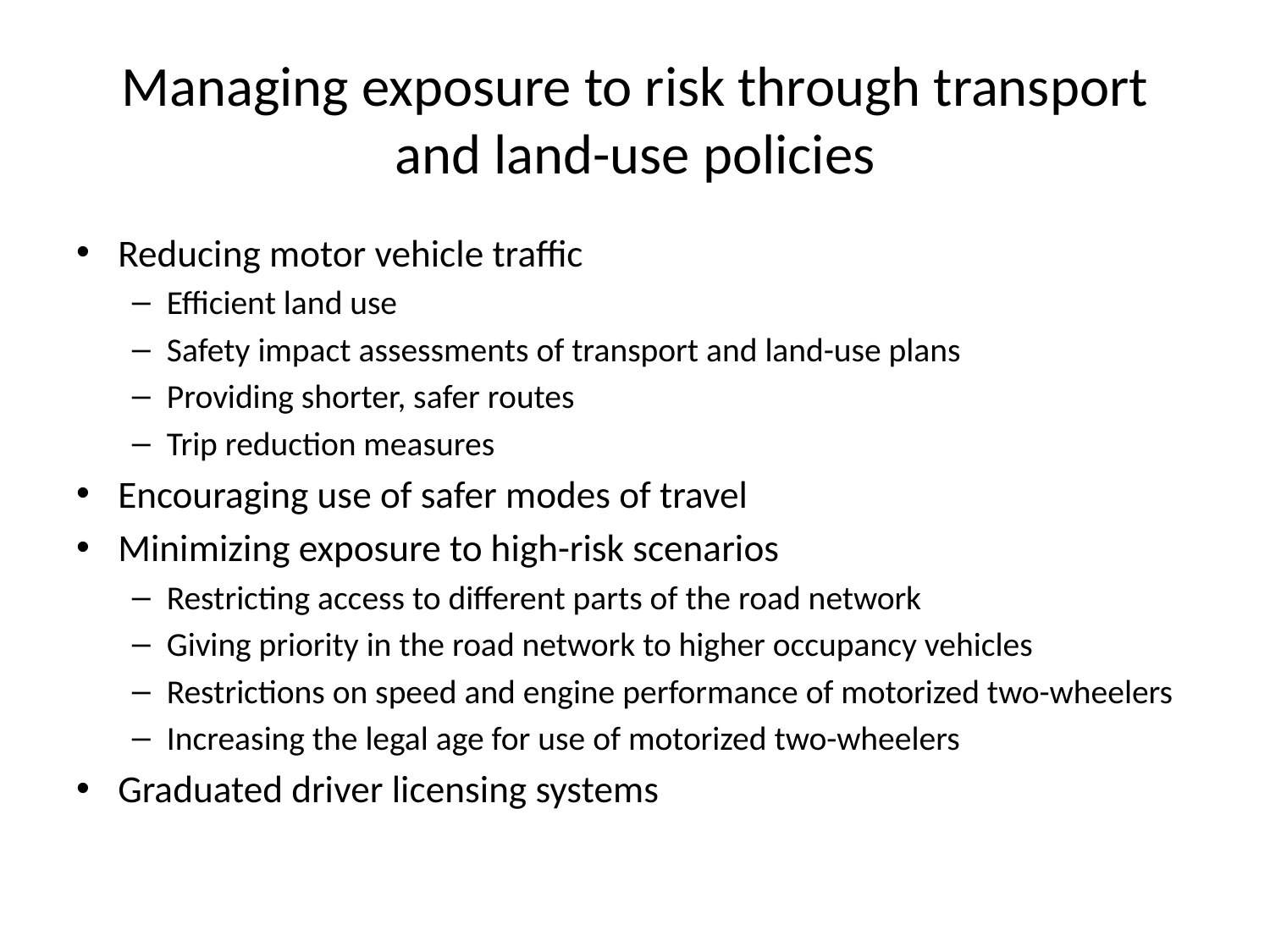

# Managing exposure to risk through transport and land-use policies
Reducing motor vehicle traffic
Efficient land use
Safety impact assessments of transport and land-use plans
Providing shorter, safer routes
Trip reduction measures
Encouraging use of safer modes of travel
Minimizing exposure to high-risk scenarios
Restricting access to different parts of the road network
Giving priority in the road network to higher occupancy vehicles
Restrictions on speed and engine performance of motorized two-wheelers
Increasing the legal age for use of motorized two-wheelers
Graduated driver licensing systems